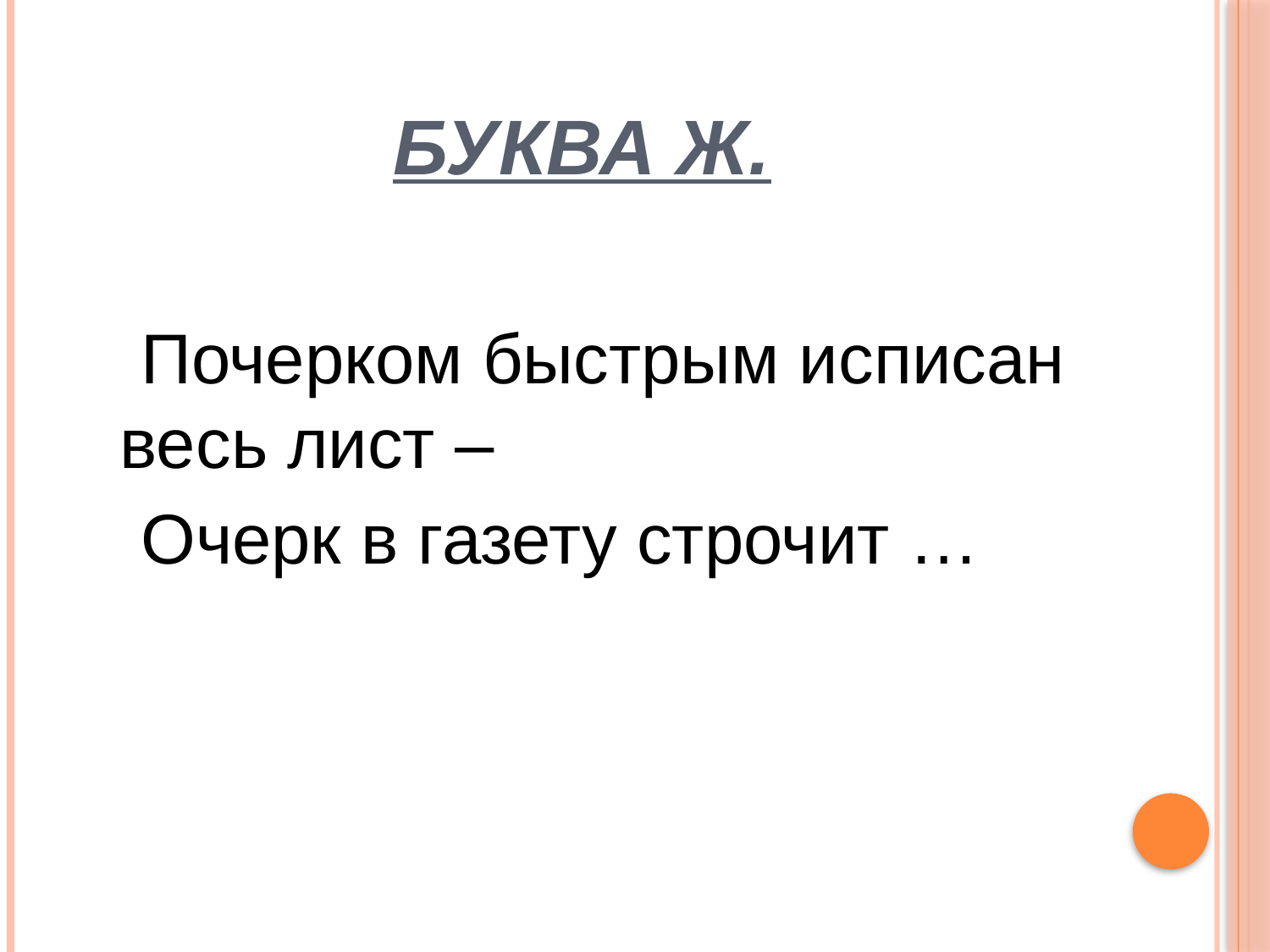

# Буква Ж.
   Почерком быстрым исписан весь лист –
   Очерк в газету строчит …